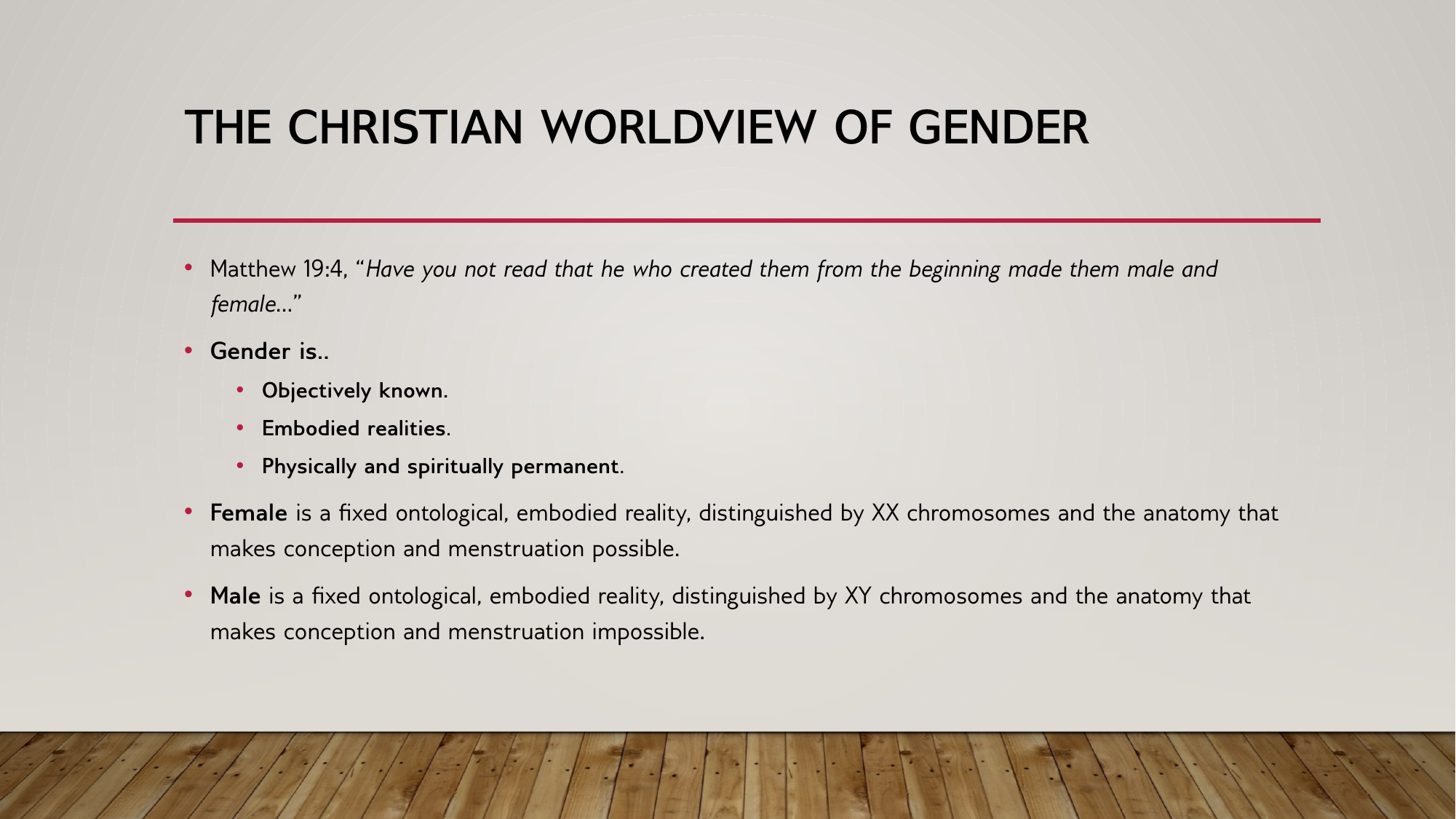

# The Christian Worldview of Gender
Matthew 19:4, “Have you not read that he who created them from the beginning made them male and female…”
Gender is..
Objectively known.
Embodied realities.
Physically and spiritually permanent.
Female is a fixed ontological, embodied reality, distinguished by XX chromosomes and the anatomy that makes conception and menstruation possible.
Male is a fixed ontological, embodied reality, distinguished by XY chromosomes and the anatomy that makes conception and menstruation impossible.